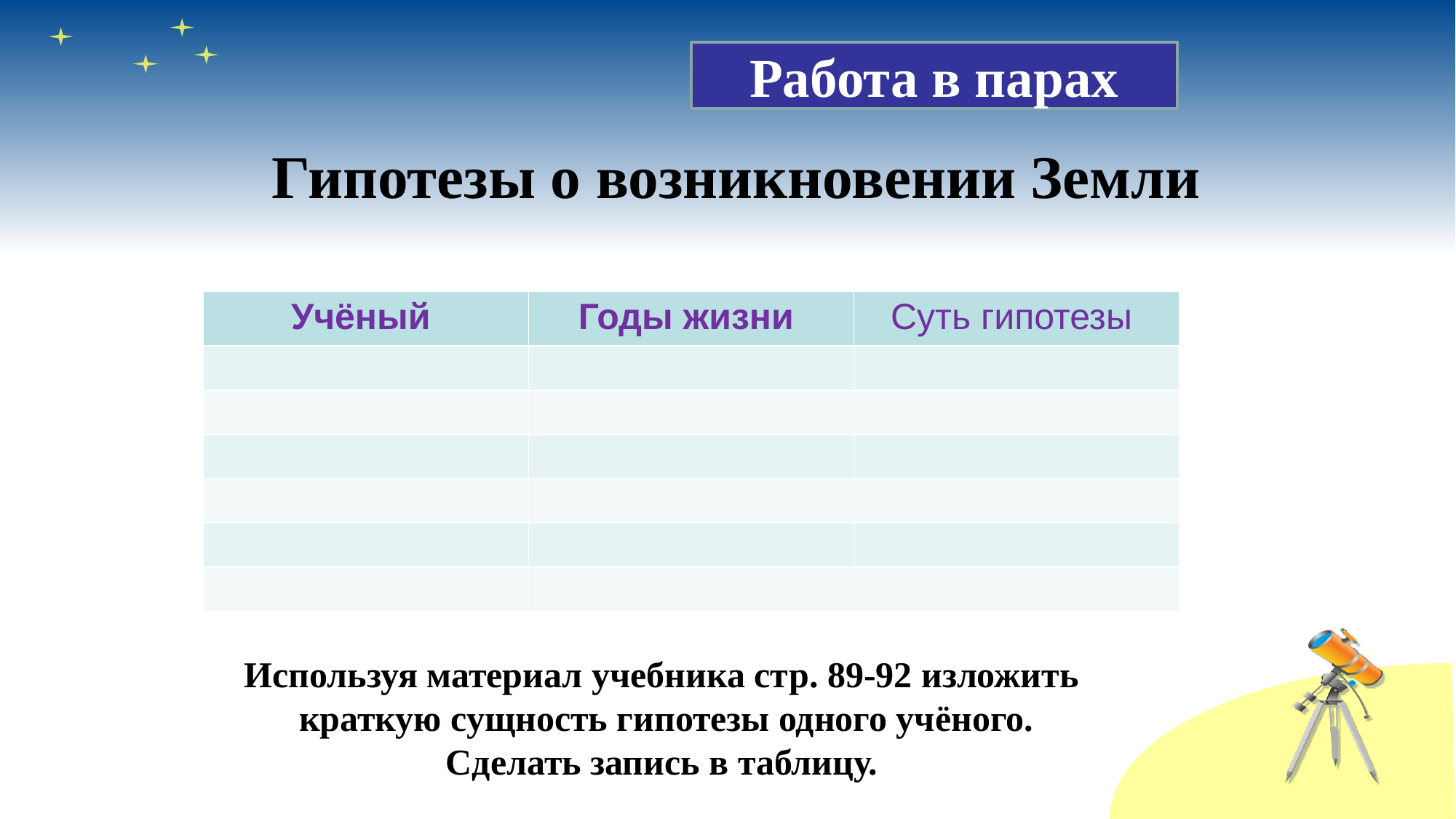

Работа в парах
# Гипотезы о возникновении Земли
| Учёный | Годы жизни | Суть гипотезы |
| --- | --- | --- |
|  |  |  |
|  |  |  |
|  |  |  |
|  |  |  |
|  |  |  |
|  |  |  |
Используя материал учебника стр. 89-92 изложить
 краткую сущность гипотезы одного учёного.
Сделать запись в таблицу.